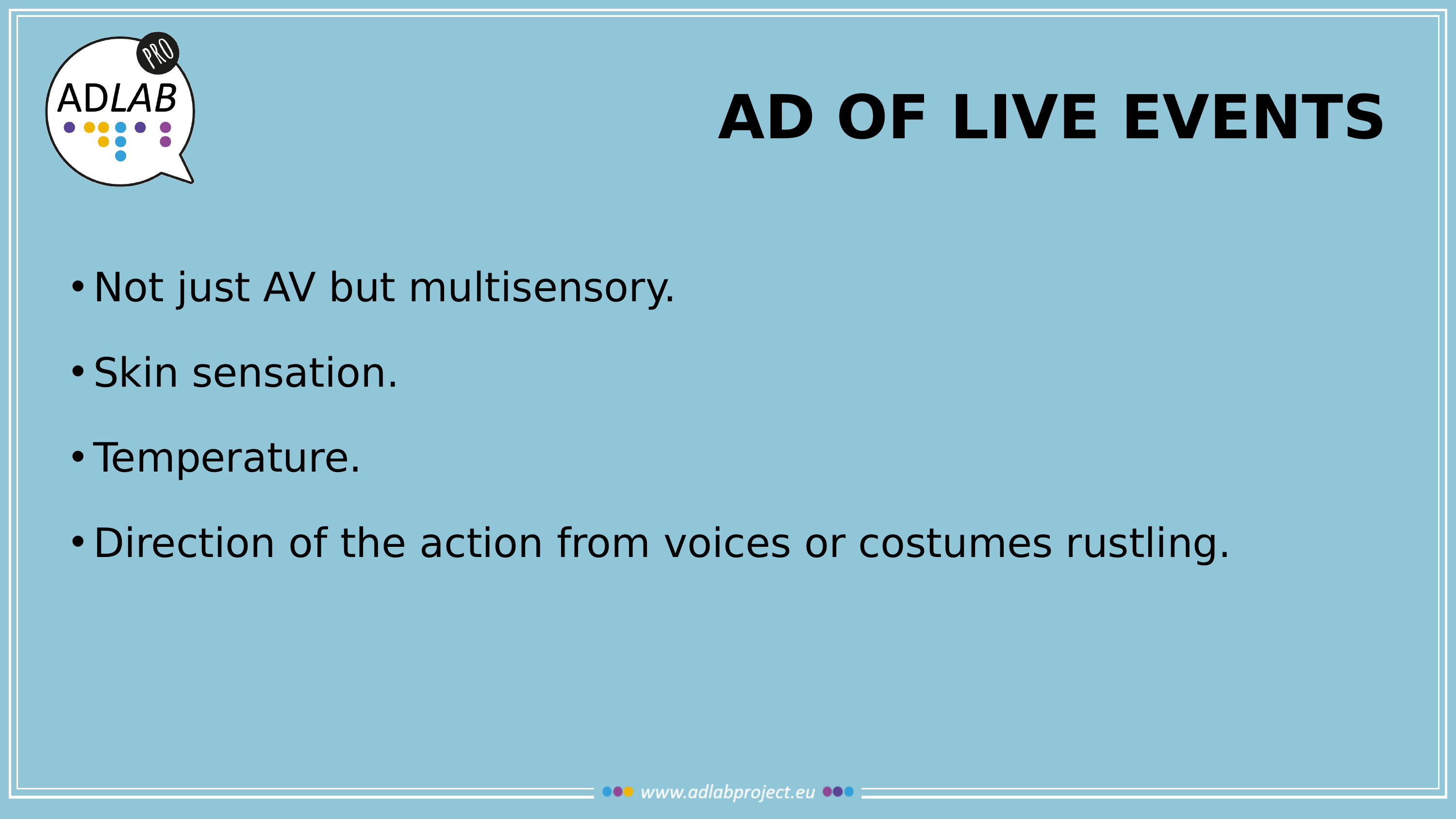

# AD of live events

Not just AV but multisensory.
Skin sensation.
Temperature.
Direction of the action from voices or costumes rustling.